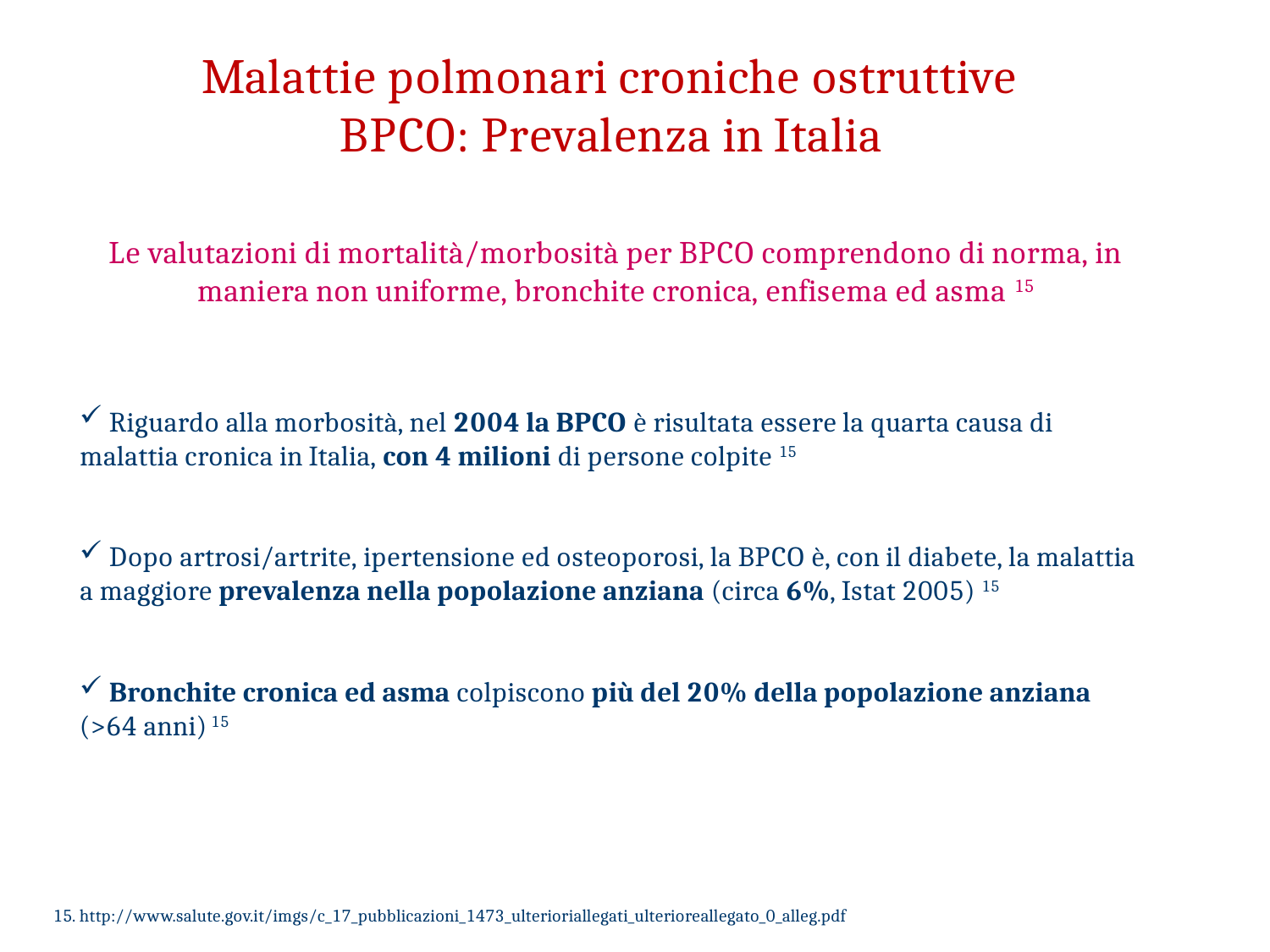

Malattie polmonari croniche ostruttive
BPCO: Prevalenza in Italia
Le valutazioni di mortalità/morbosità per BPCO comprendono di norma, in maniera non uniforme, bronchite cronica, enfisema ed asma 15
 Riguardo alla morbosità, nel 2004 la BPCO è risultata essere la quarta causa di malattia cronica in Italia, con 4 milioni di persone colpite 15

 Dopo artrosi/artrite, ipertensione ed osteoporosi, la BPCO è, con il diabete, la malattia a maggiore prevalenza nella popolazione anziana (circa 6%, Istat 2005) 15

 Bronchite cronica ed asma colpiscono più del 20% della popolazione anziana (>64 anni) 15
15. http://www.salute.gov.it/imgs/c_17_pubblicazioni_1473_ulterioriallegati_ulterioreallegato_0_alleg.pdf